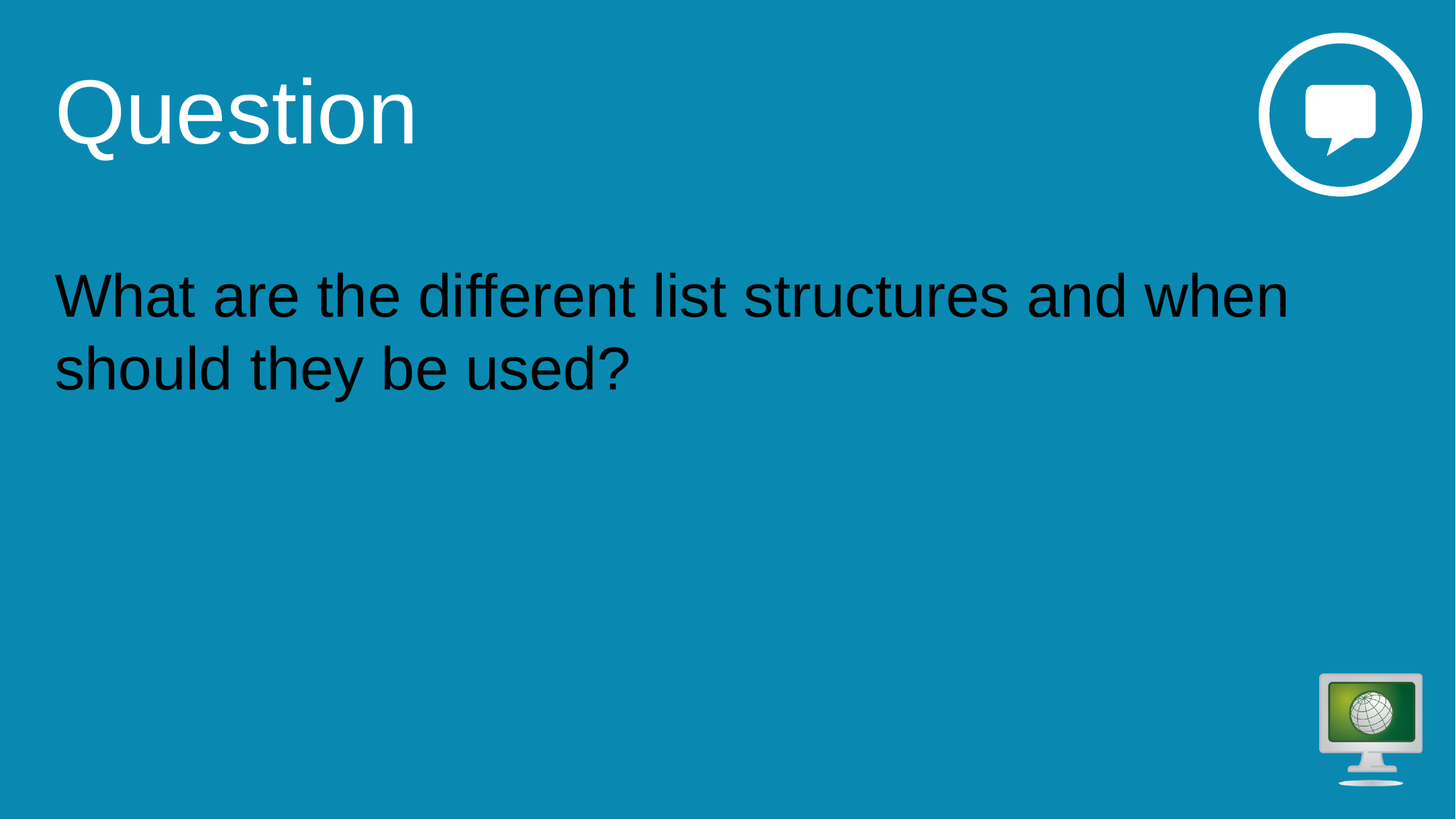

# Question 5
What are the different list structures and when should they be used?